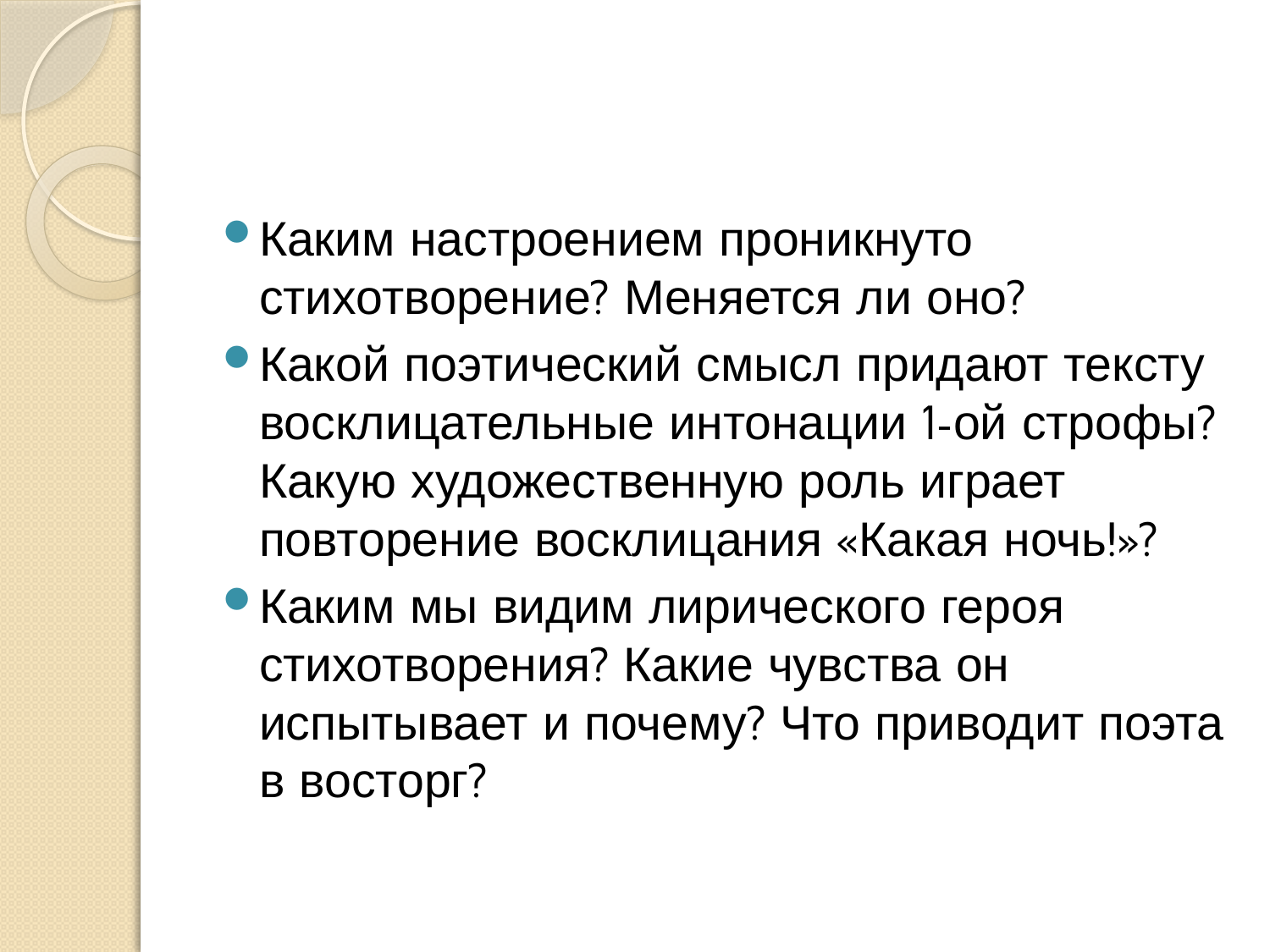

#
Каким настроением проникнуто стихотворение? Меняется ли оно?
Какой поэтический смысл придают тексту восклицательные интонации 1-ой строфы? Какую художественную роль играет повторение восклицания «Какая ночь!»?
Каким мы видим лирического героя стихотворения? Какие чувства он испытывает и почему? Что приводит поэта в восторг?